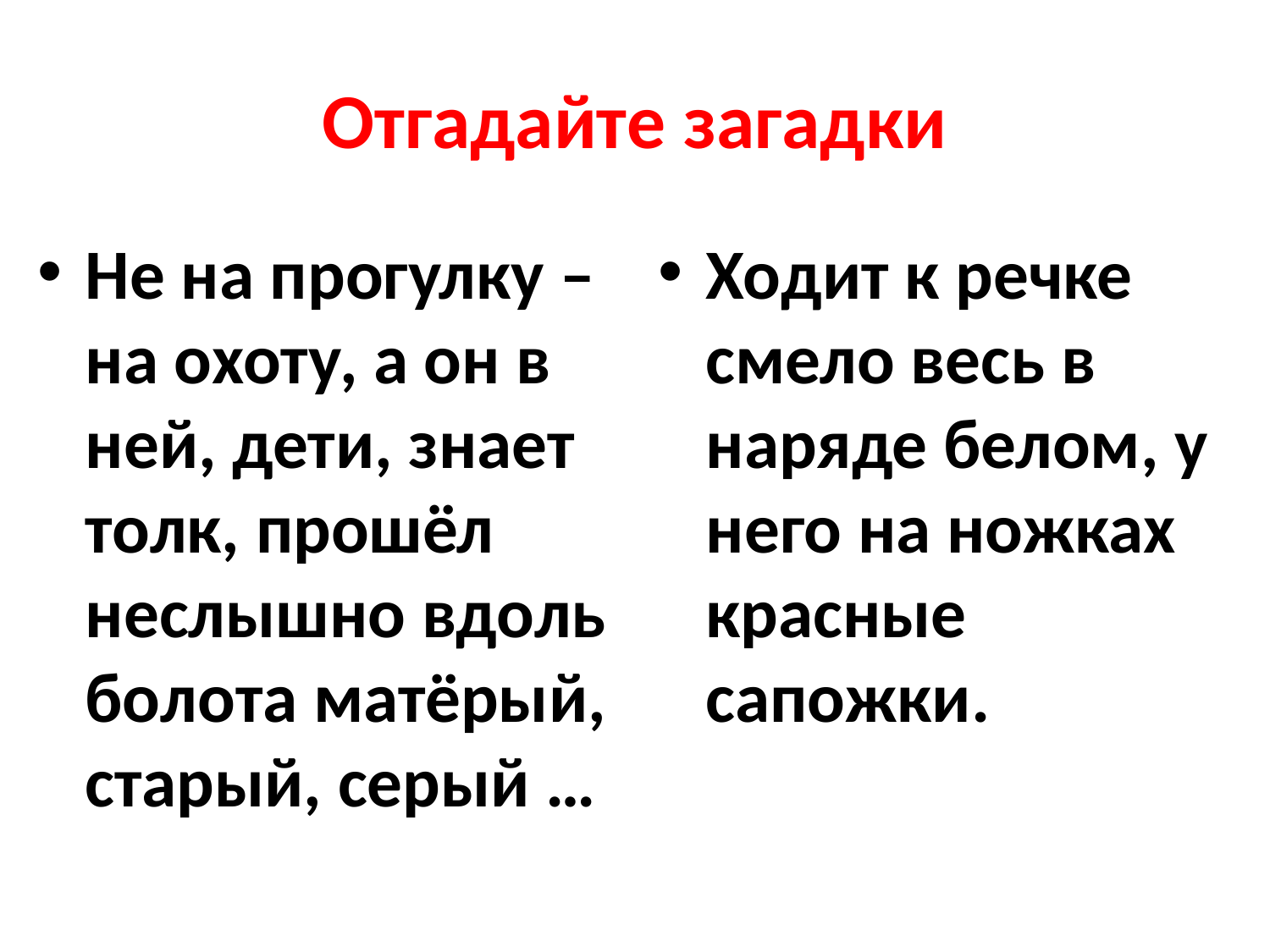

# Отгадайте загадки
Не на прогулку – на охоту, а он в ней, дети, знает толк, прошёл неслышно вдоль болота матёрый, старый, серый …
Ходит к речке смело весь в наряде белом, у него на ножках красные сапожки.